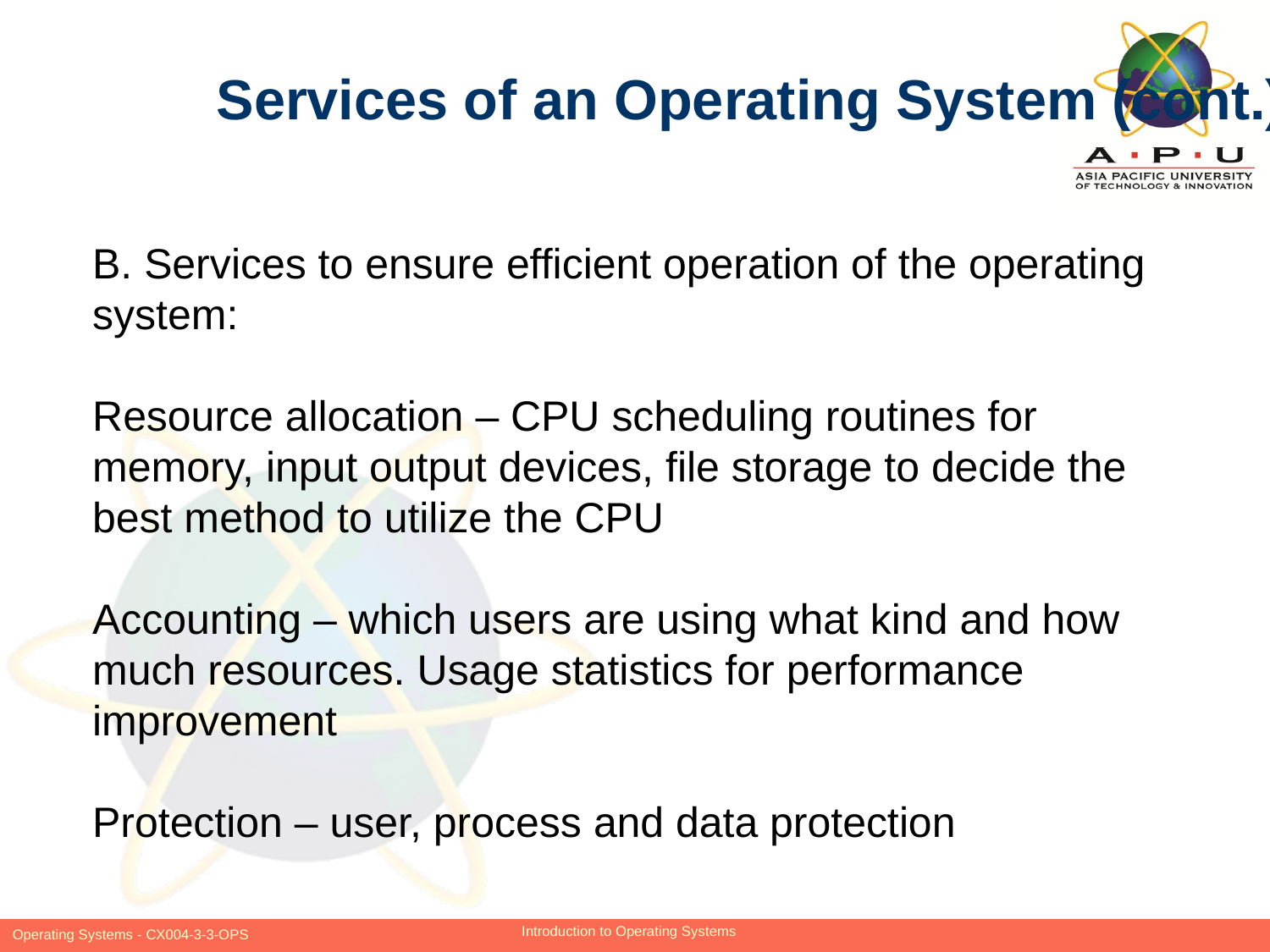

Services of an Operating System (cont.)

B. Services to ensure efficient operation of the operating
system:

Resource allocation – CPU scheduling routines for
memory, input output devices, file storage to decide the
best method to utilize the CPU

Accounting – which users are using what kind and how
much resources. Usage statistics for performance
improvement

Protection – user, process and data protection

Slide 9 of 23